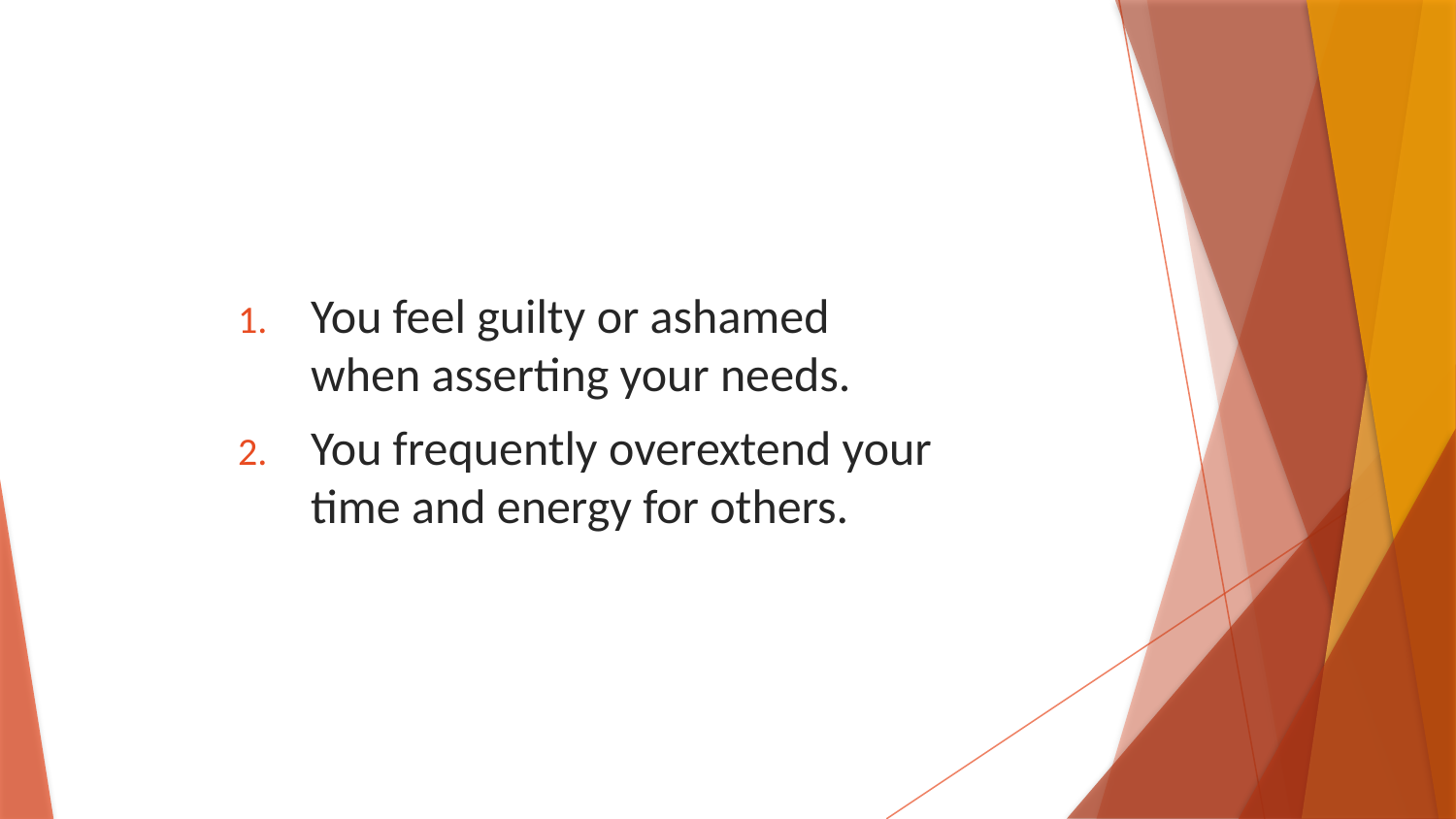

You feel guilty or ashamed when asserting your needs.
You frequently overextend your time and energy for others.